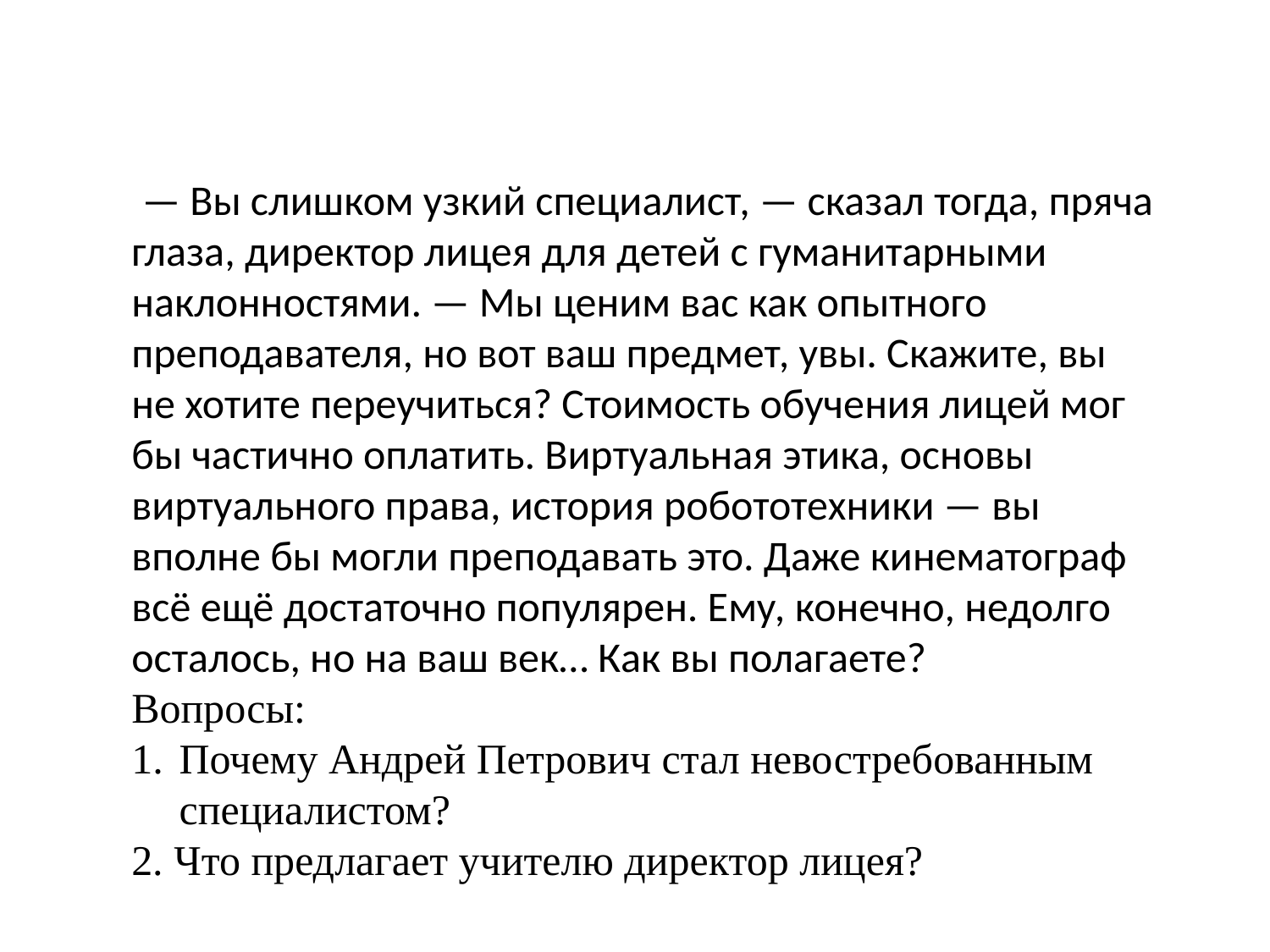

— Вы слишком узкий специалист, — сказал тогда, пряча глаза, директор лицея для детей с гуманитарными наклонностями. — Мы ценим вас как опытного преподавателя, но вот ваш предмет, увы. Скажите, вы не хотите переучиться? Стоимость обучения лицей мог бы частично оплатить. Виртуальная этика, основы виртуального права, история робототехники — вы вполне бы могли преподавать это. Даже кинематограф всё ещё достаточно популярен. Ему, конечно, недолго осталось, но на ваш век… Как вы полагаете?
Вопросы:
Почему Андрей Петрович стал невостребованным специалистом?
2. Что предлагает учителю директор лицея?